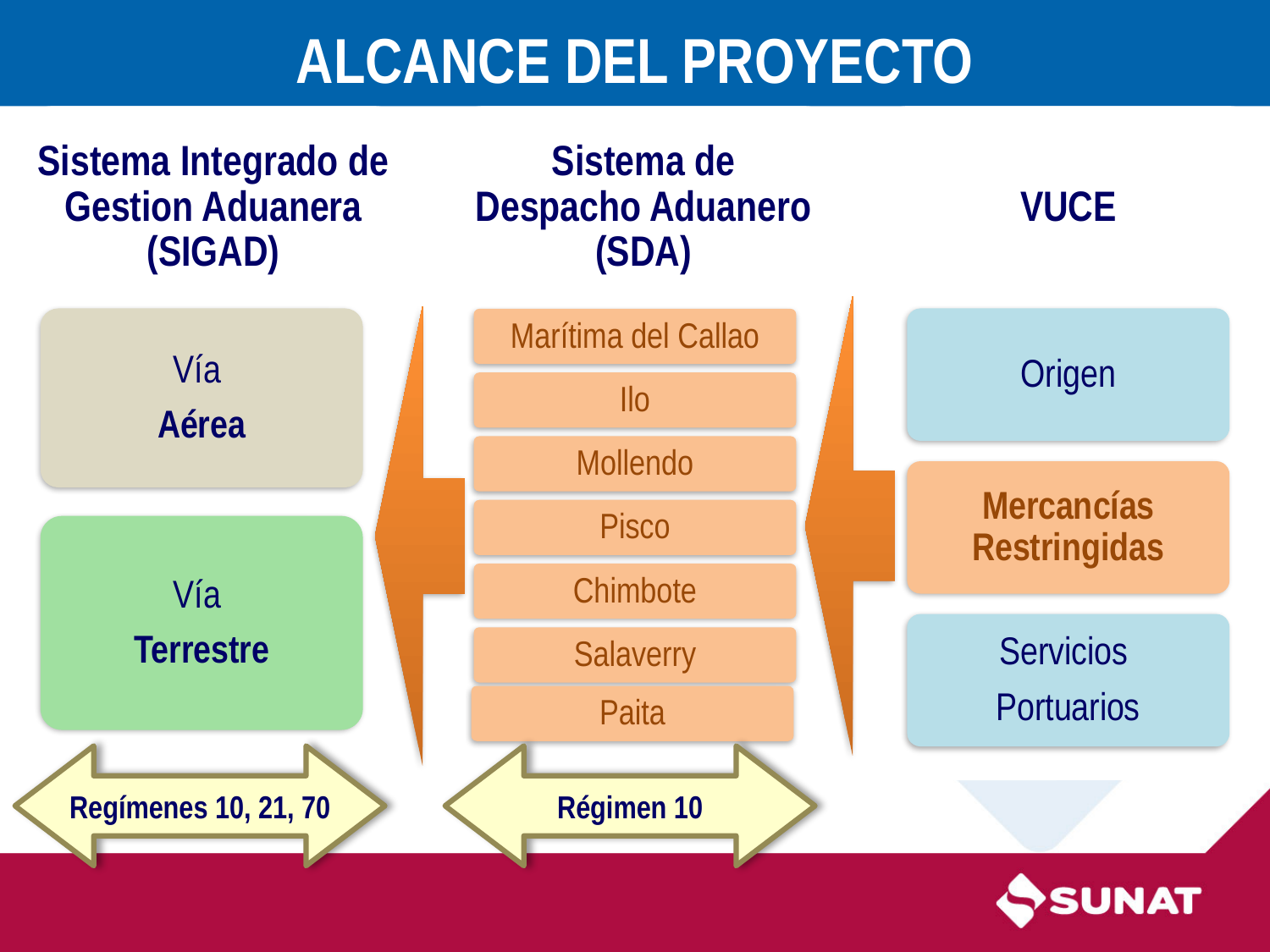

# ALCANCE DEL PROYECTO
Sistema Integrado de Gestion Aduanera (SIGAD)
Vía
Aérea
Vía
Terrestre
Sistema de Despacho Aduanero (SDA)
Marítima del Callao
Ilo
Mollendo
Pisco
Chimbote
Salaverry
Paita
VUCE
Origen
Mercancías Restringidas
Servicios
Portuarios

Regímenes 10, 21, 70
Régimen 10